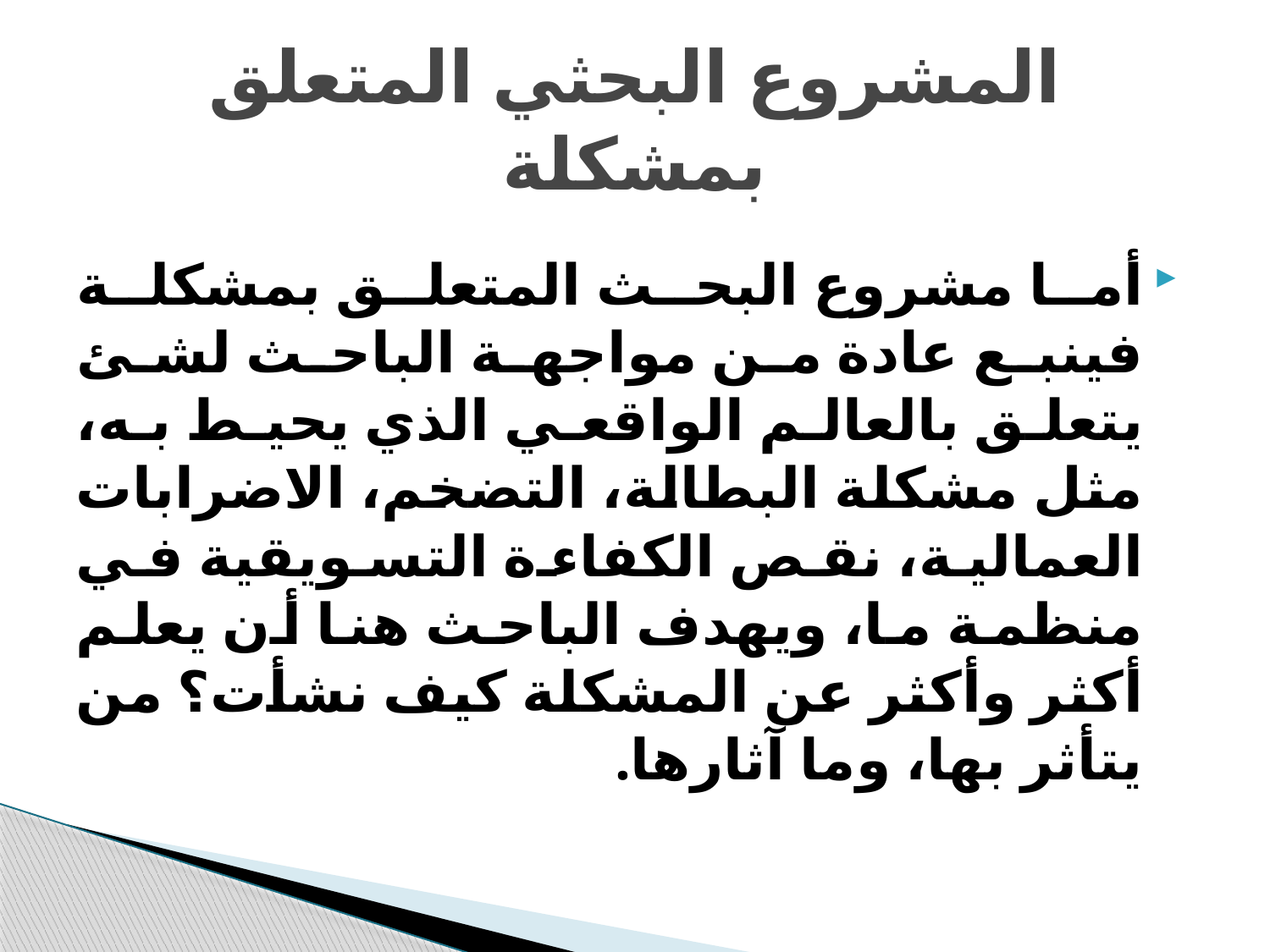

# المشروع البحثي المتعلق بمشكلة
أما مشروع البحث المتعلق بمشكلة فينبع عادة من مواجهة الباحث لشئ يتعلق بالعالم الواقعي الذي يحيط به، مثل مشكلة البطالة، التضخم، الاضرابات العمالية، نقص الكفاءة التسويقية في منظمة ما، ويهدف الباحث هنا أن يعلم أكثر وأكثر عن المشكلة كيف نشأت؟ من يتأثر بها، وما آثارها.